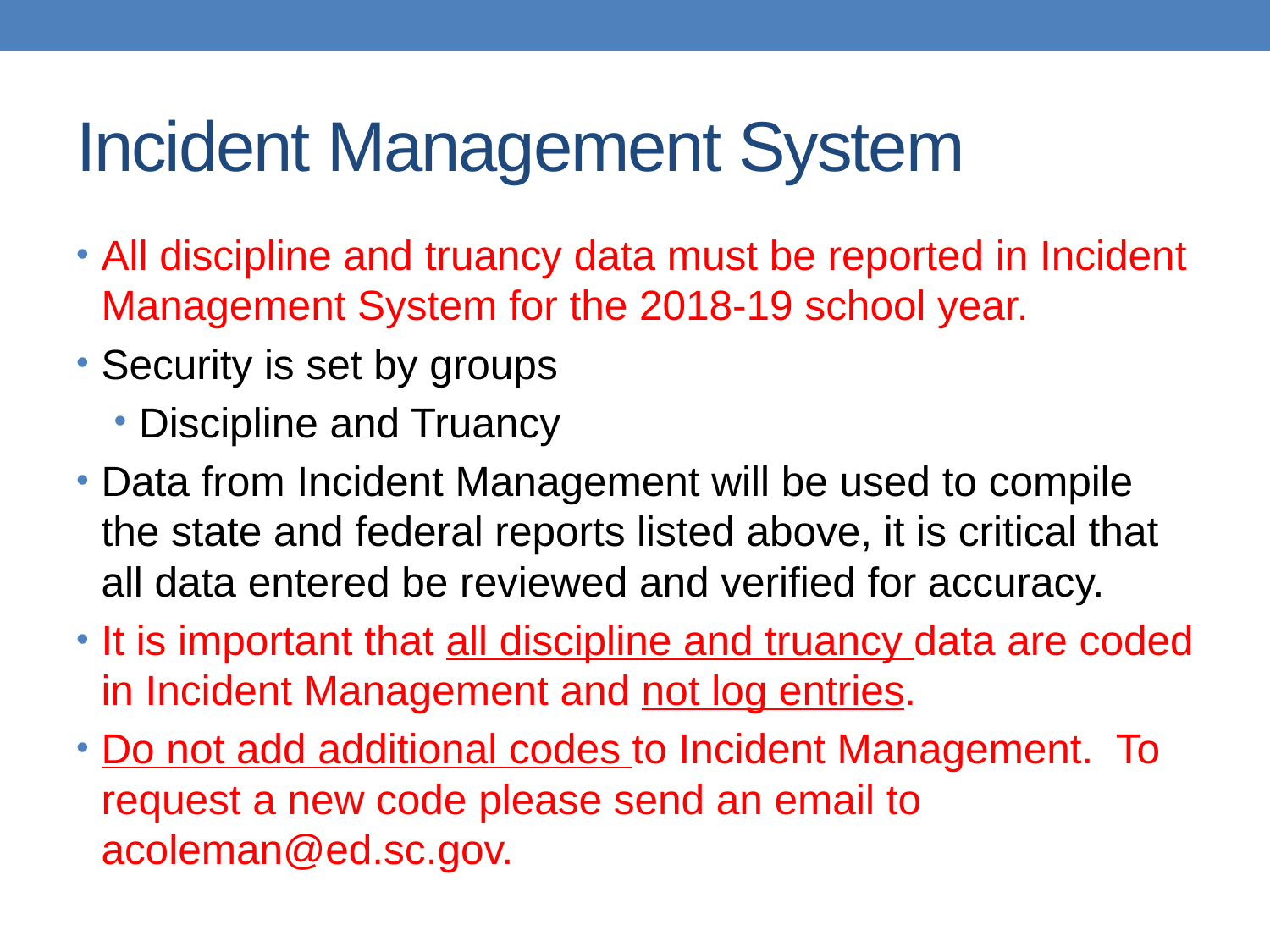

# Incident Management System
All discipline and truancy data must be reported in Incident Management System for the 2018-19 school year.
Security is set by groups
Discipline and Truancy
Data from Incident Management will be used to compile the state and federal reports listed above, it is critical that all data entered be reviewed and verified for accuracy.
It is important that all discipline and truancy data are coded in Incident Management and not log entries.
Do not add additional codes to Incident Management.  To request a new code please send an email to acoleman@ed.sc.gov.